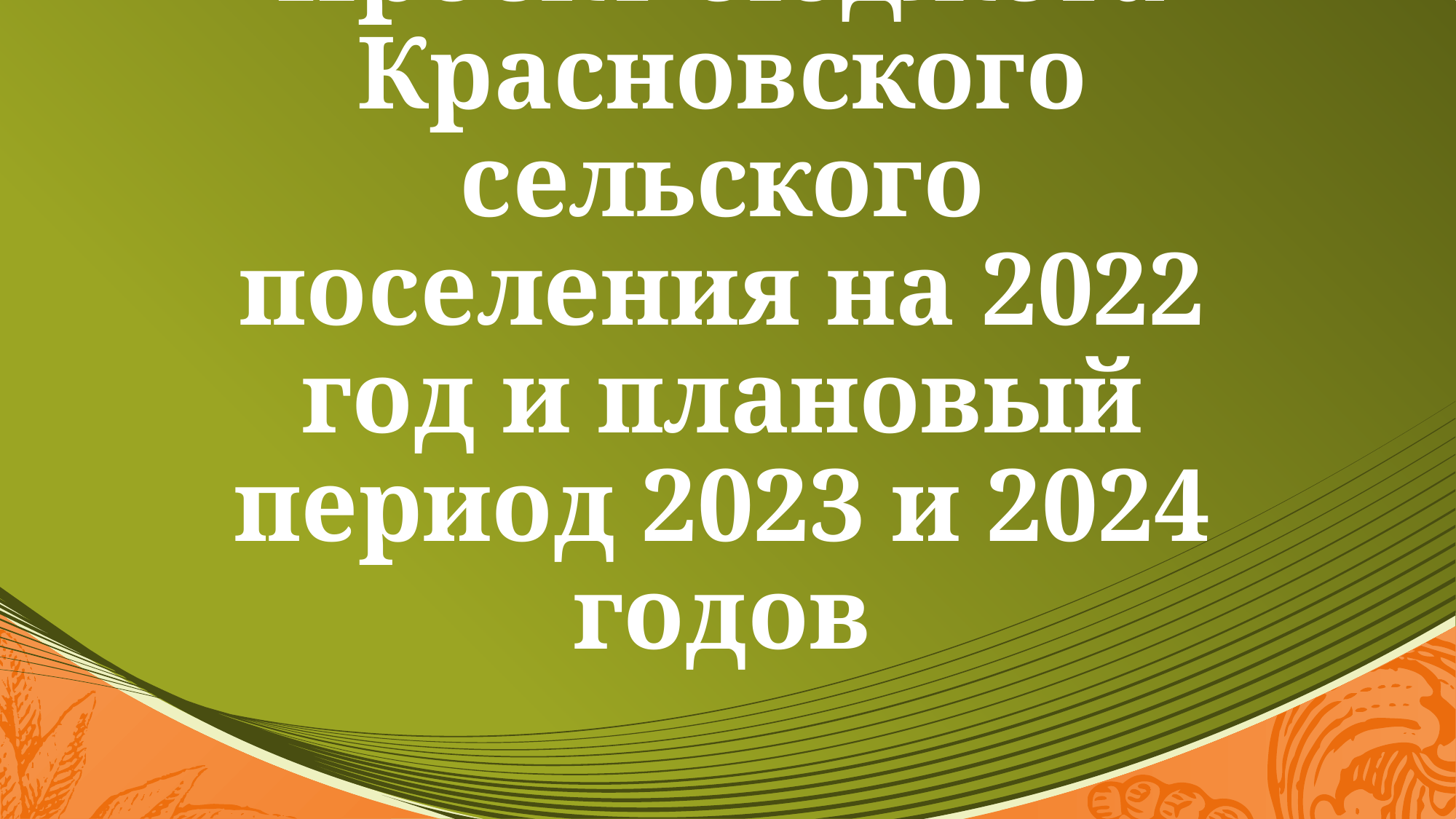

# Проект бюджета Красновского сельского поселения на 2022 год и плановый период 2023 и 2024 годов